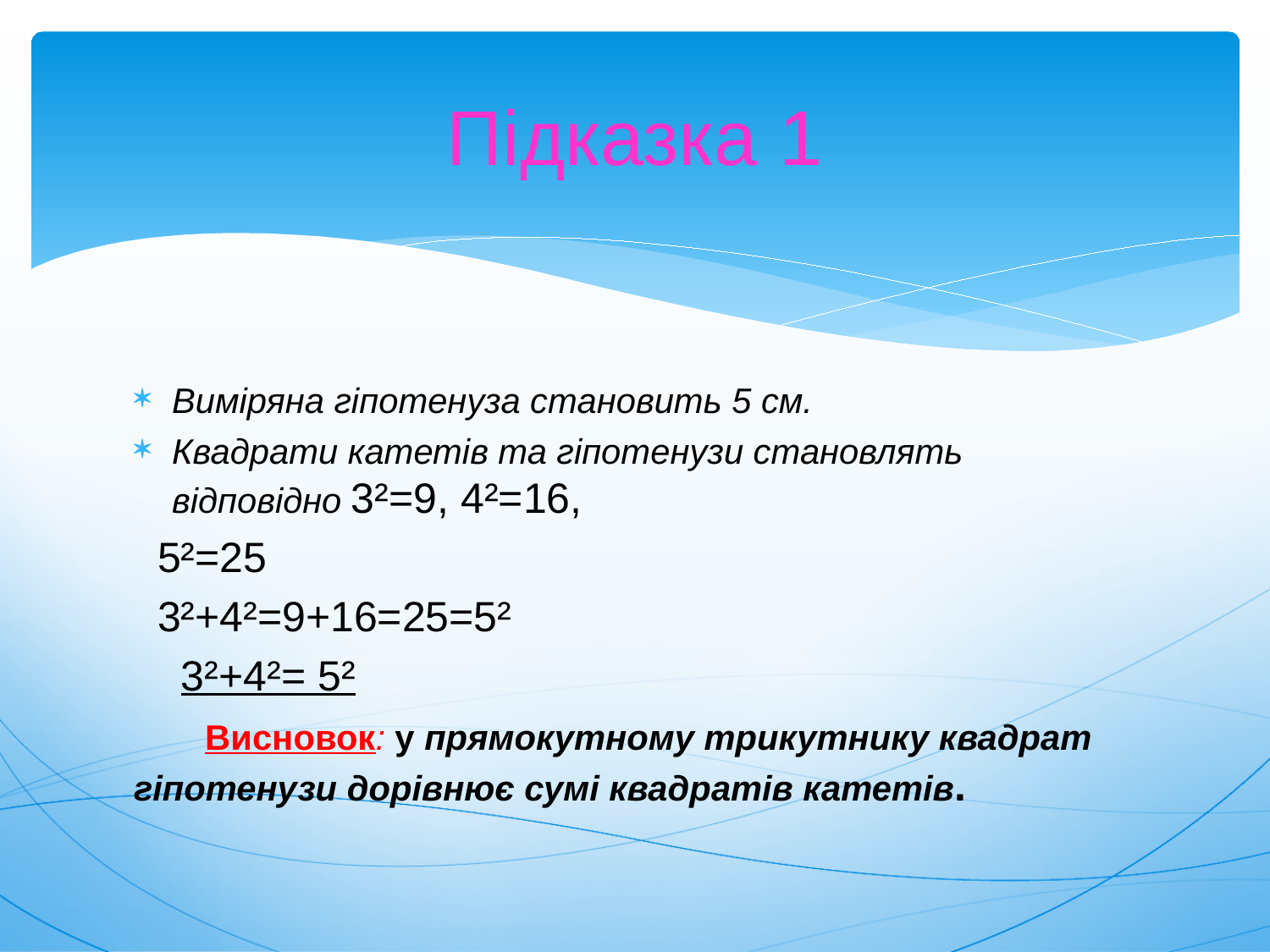

# Підказка 1
Виміряна гіпотенуза становить 5 см.
Квадрати катетів та гіпотенузи становлять відповідно 3²=9, 4²=16,
  5²=25
  3²+4²=9+16=25=5²
    3²+4²= 5²
      Висновок: у прямокутному трикутнику квадрат гіпотенузи дорівнює сумі квадратів катетів.